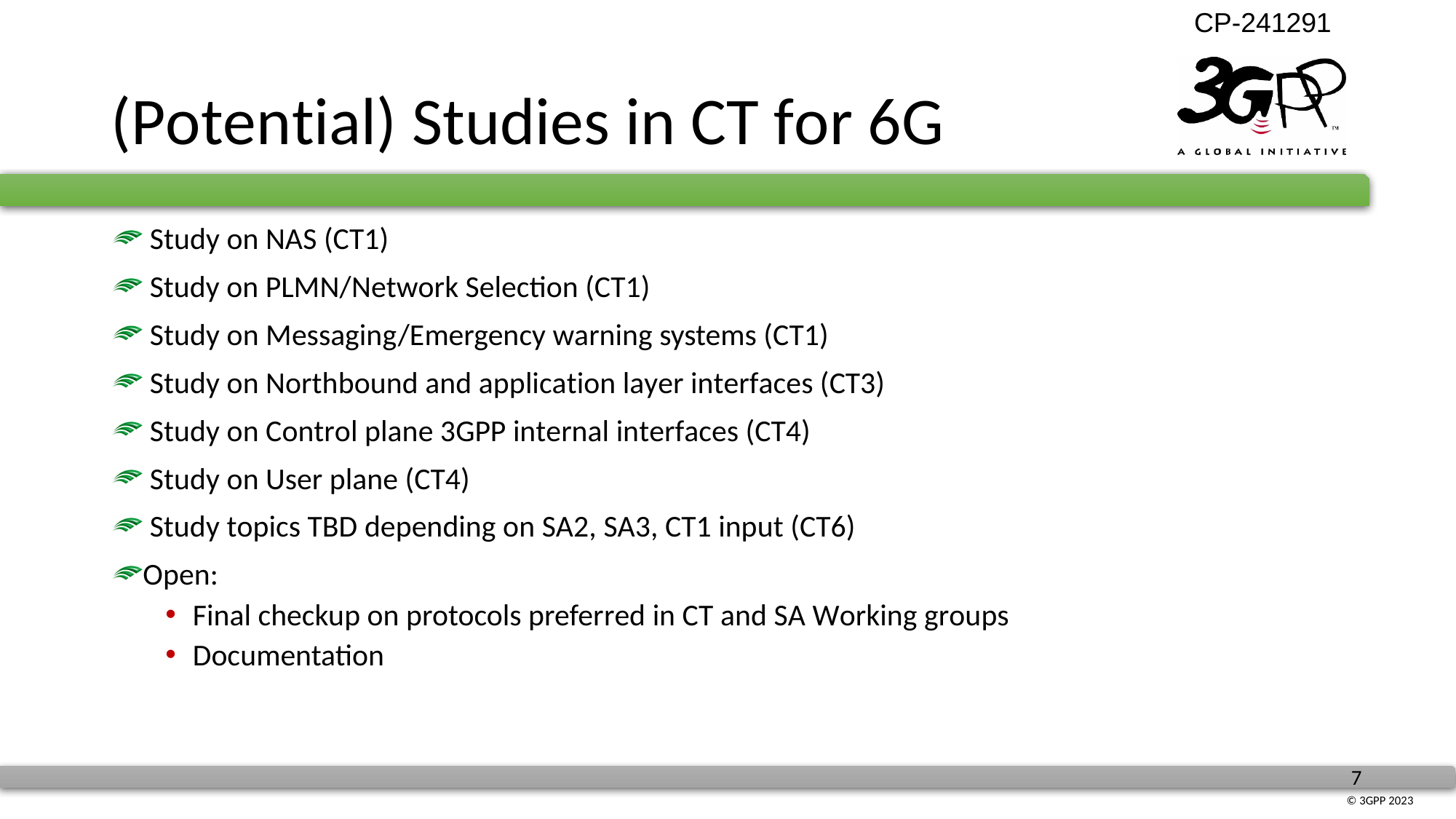

# (Potential) Studies in CT for 6G
 Study on NAS (CT1)
 Study on PLMN/Network Selection (CT1)
 Study on Messaging/Emergency warning systems (CT1)
 Study on Northbound and application layer interfaces (CT3)
 Study on Control plane 3GPP internal interfaces (CT4)
 Study on User plane (CT4)
 Study topics TBD depending on SA2, SA3, CT1 input (CT6)
Open:
Final checkup on protocols preferred in CT and SA Working groups
Documentation